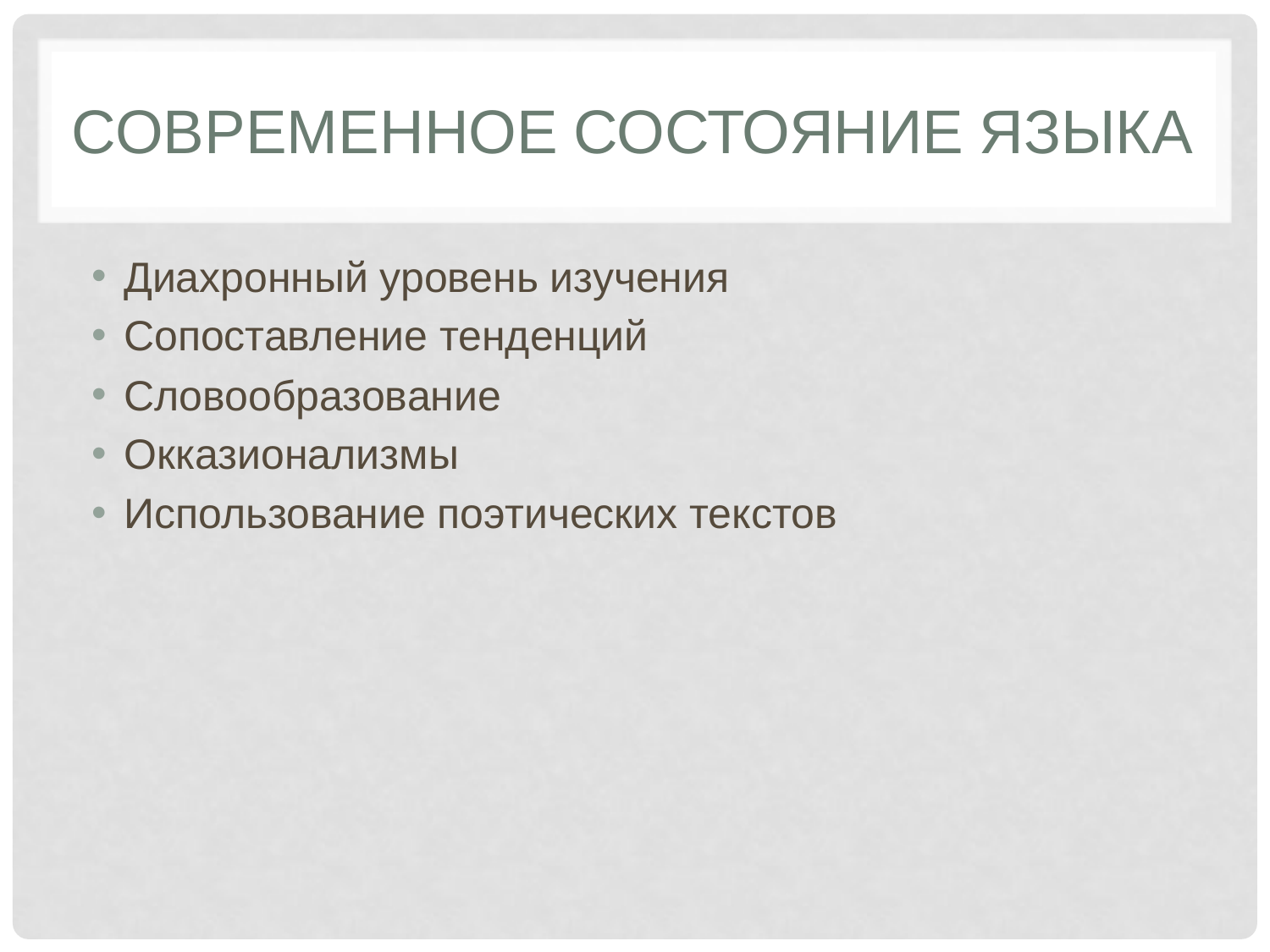

# Современное состояние языка
Диахронный уровень изучения
Сопоставление тенденций
Словообразование
Окказионализмы
Использование поэтических текстов